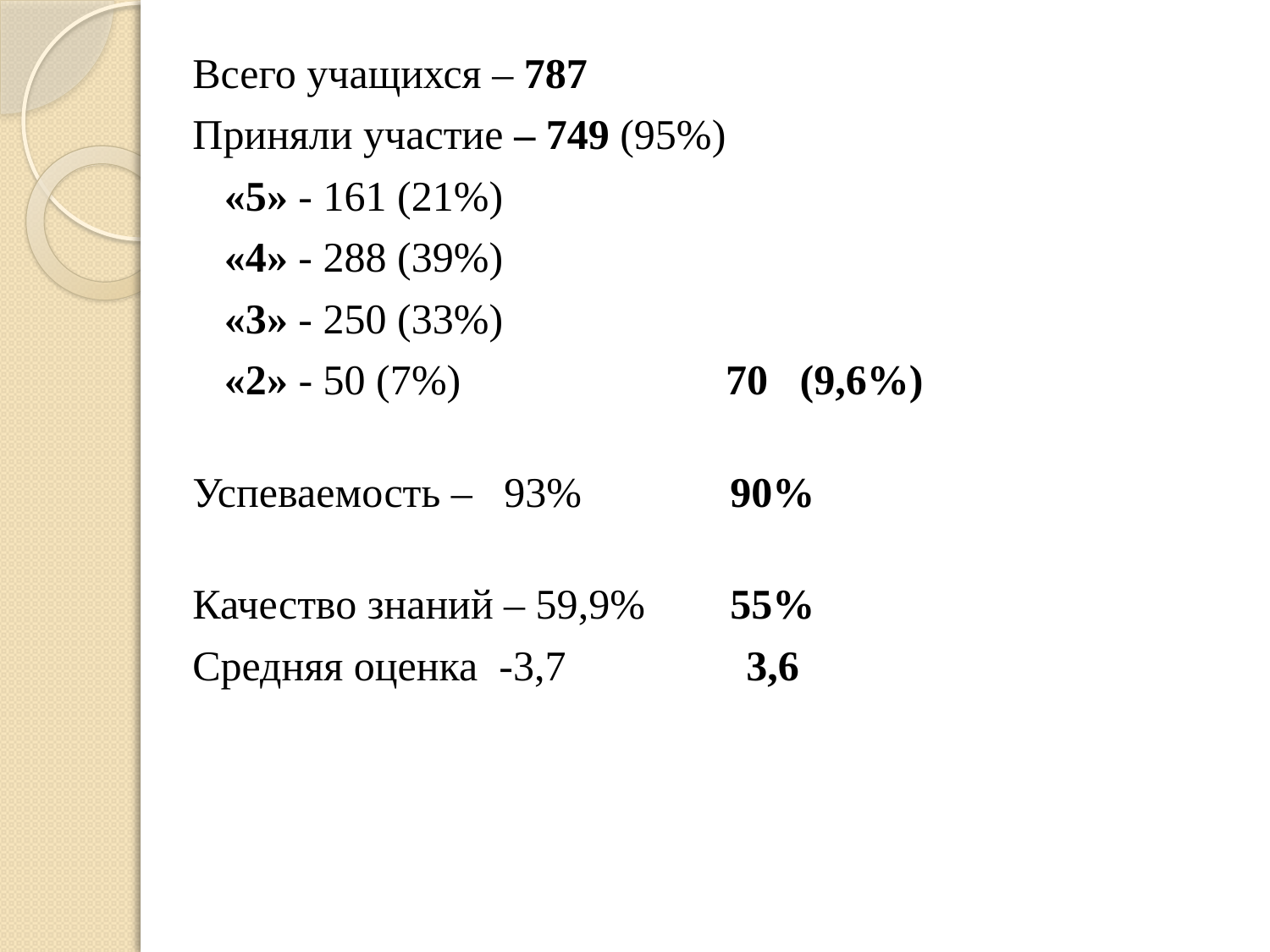

#
Всего учащихся – 787
Приняли участие – 749 (95%)
   «5» - 161 (21%)
   «4» - 288 (39%)
   «3» - 250 (33%)
   «2» - 50 (7%)                         70   (9,6%)
Успеваемость –   93%              90%
Качество знаний – 59,9%        55%
Средняя оценка  -3,7                 3,6